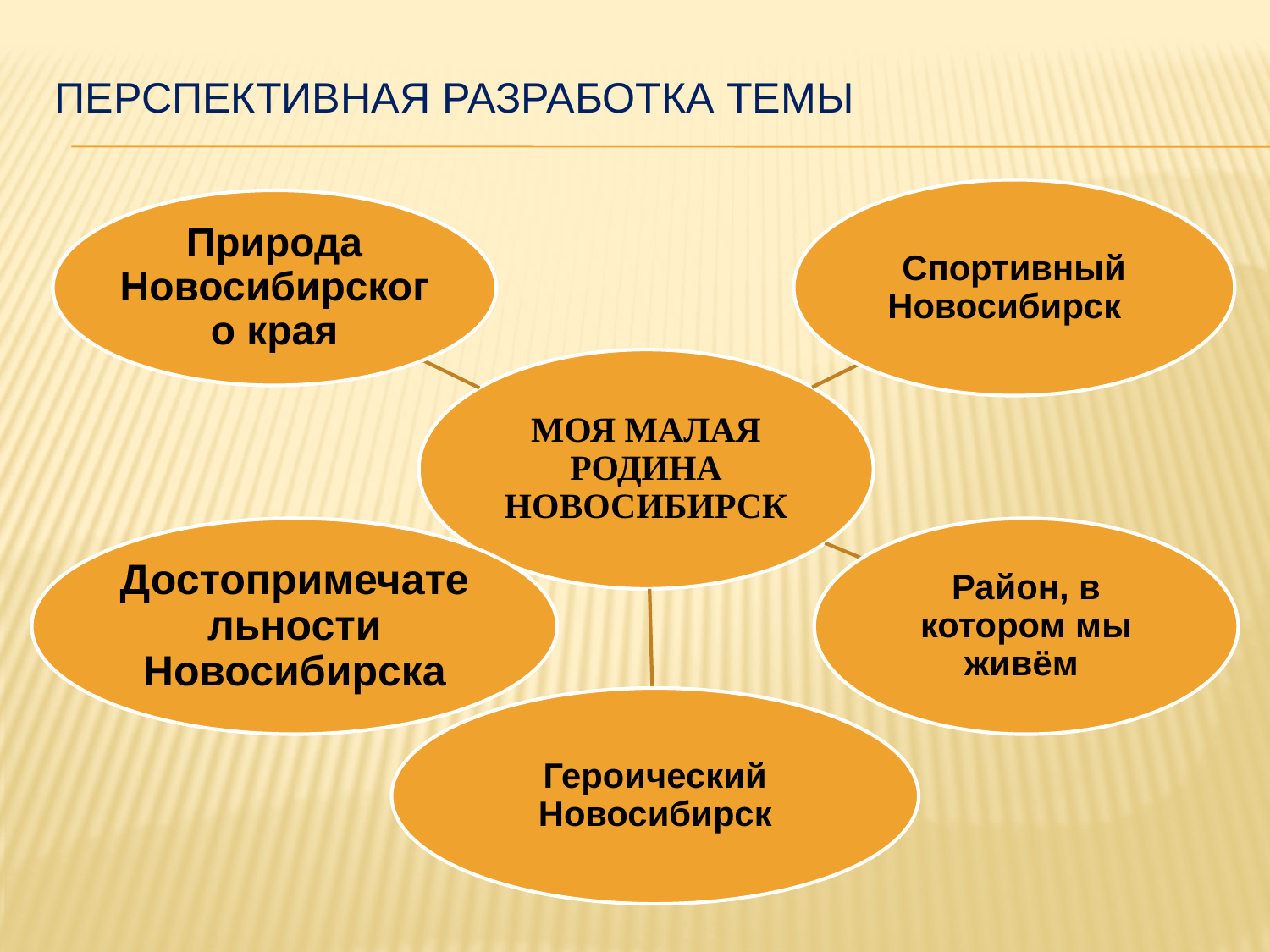

# ПЕРСПЕКТИВНАЯ РАЗРАБОТКА ТЕМЫ
МОЯ МАЛАЯ РОДИНА НОВОСИБИРСК

Спортивный Новосибирск

Район, в котором мы живём

Героический Новосибирск

Достопримечательности Новосибирска

Природа Новосибирского края